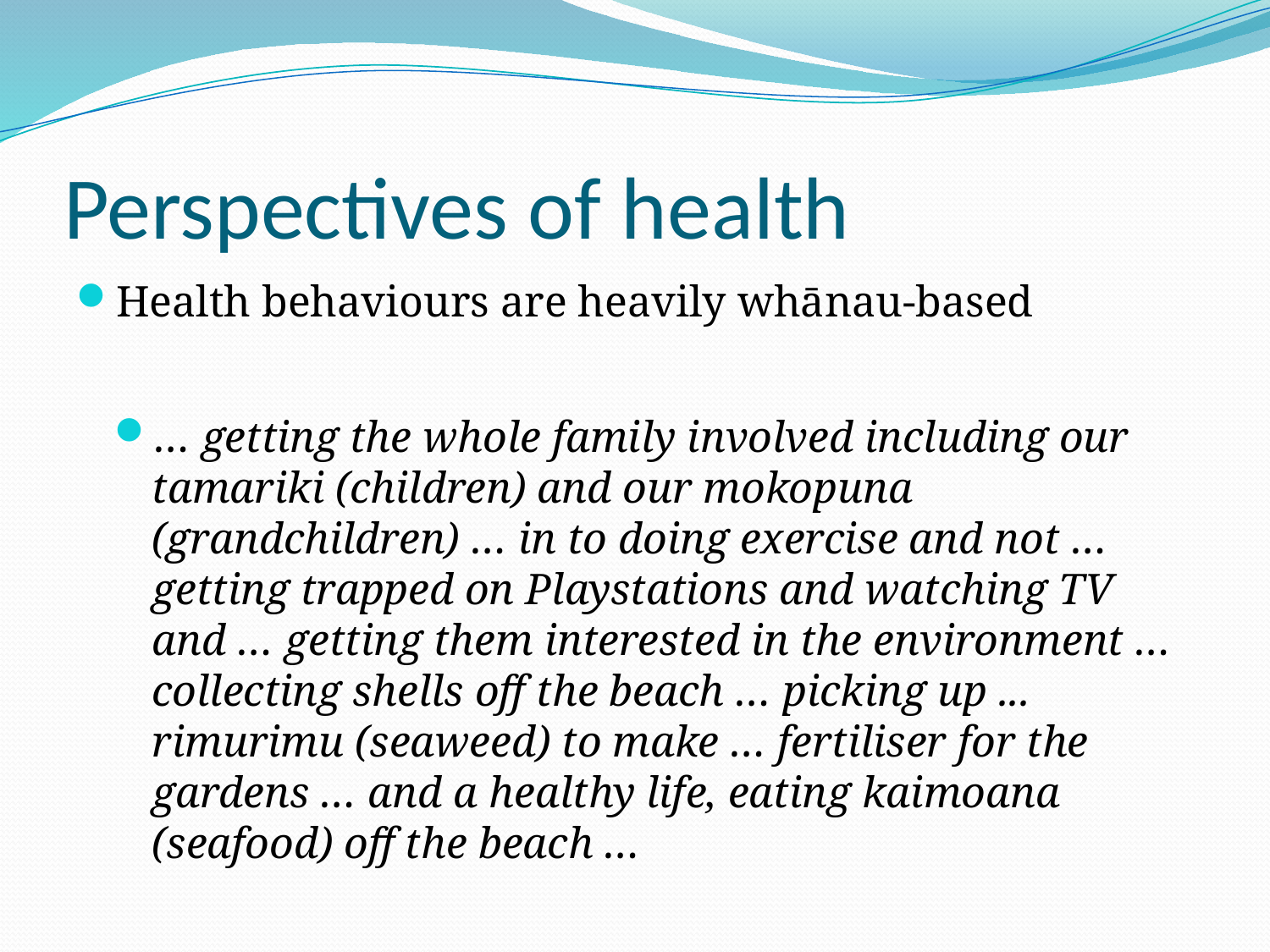

# Perspectives of health
Health behaviours are heavily whānau-based

… getting the whole family involved including our tamariki (children) and our mokopuna (grandchildren) … in to doing exercise and not … getting trapped on Playstations and watching TV and … getting them interested in the environment … collecting shells off the beach … picking up ... rimurimu (seaweed) to make … fertiliser for the gardens … and a healthy life, eating kaimoana (seafood) off the beach …